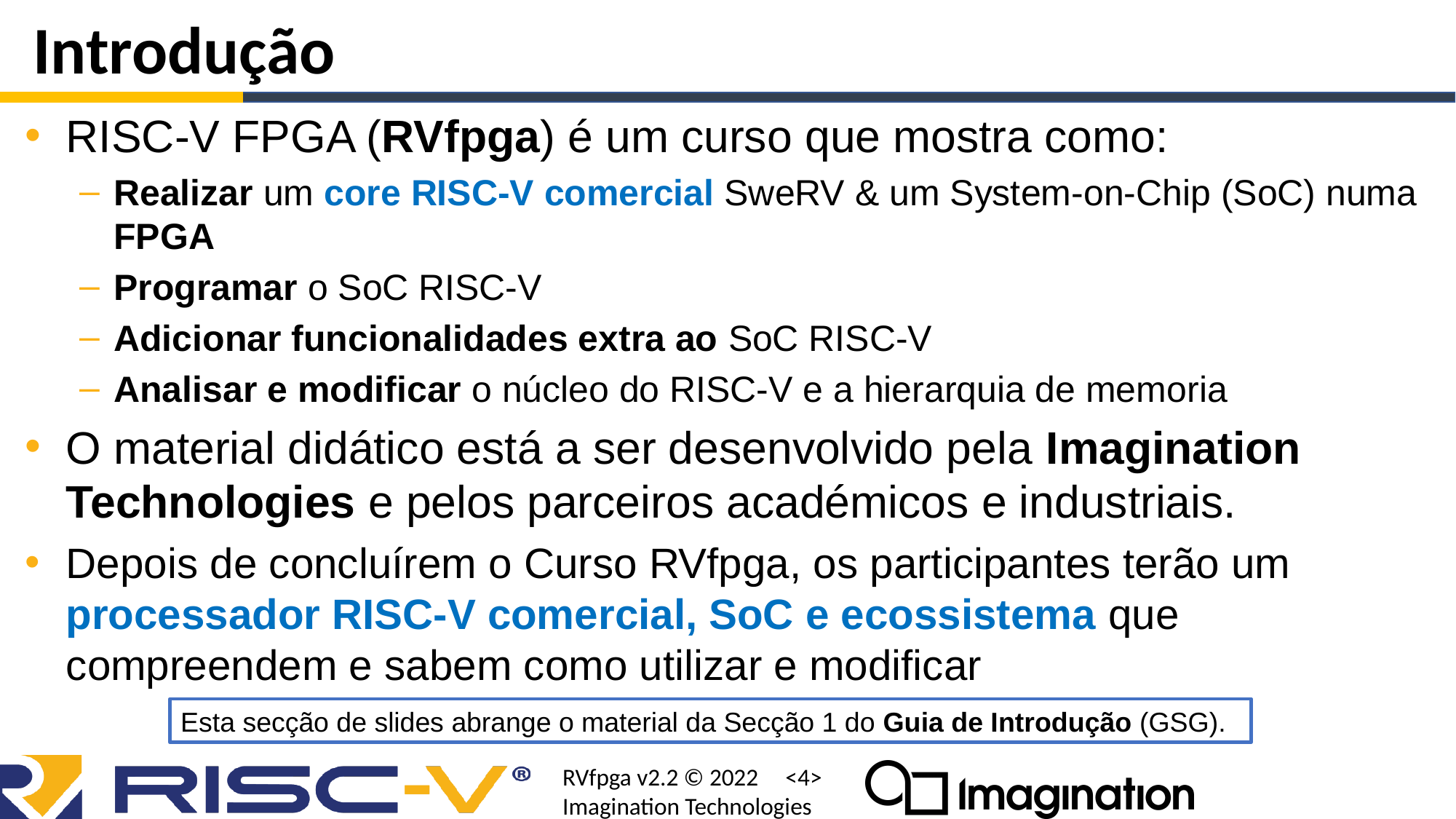

# Introdução
RISC-V FPGA (RVfpga) é um curso que mostra como:
Realizar um core RISC-V comercial SweRV & um System-on-Chip (SoC) numa FPGA
Programar o SoC RISC-V
Adicionar funcionalidades extra ao SoC RISC-V
Analisar e modificar o núcleo do RISC-V e a hierarquia de memoria
O material didático está a ser desenvolvido pela Imagination Technologies e pelos parceiros académicos e industriais.
Depois de concluírem o Curso RVfpga, os participantes terão um processador RISC-V comercial, SoC e ecossistema que compreendem e sabem como utilizar e modificar
Esta secção de slides abrange o material da Secção 1 do Guia de Introdução (GSG).